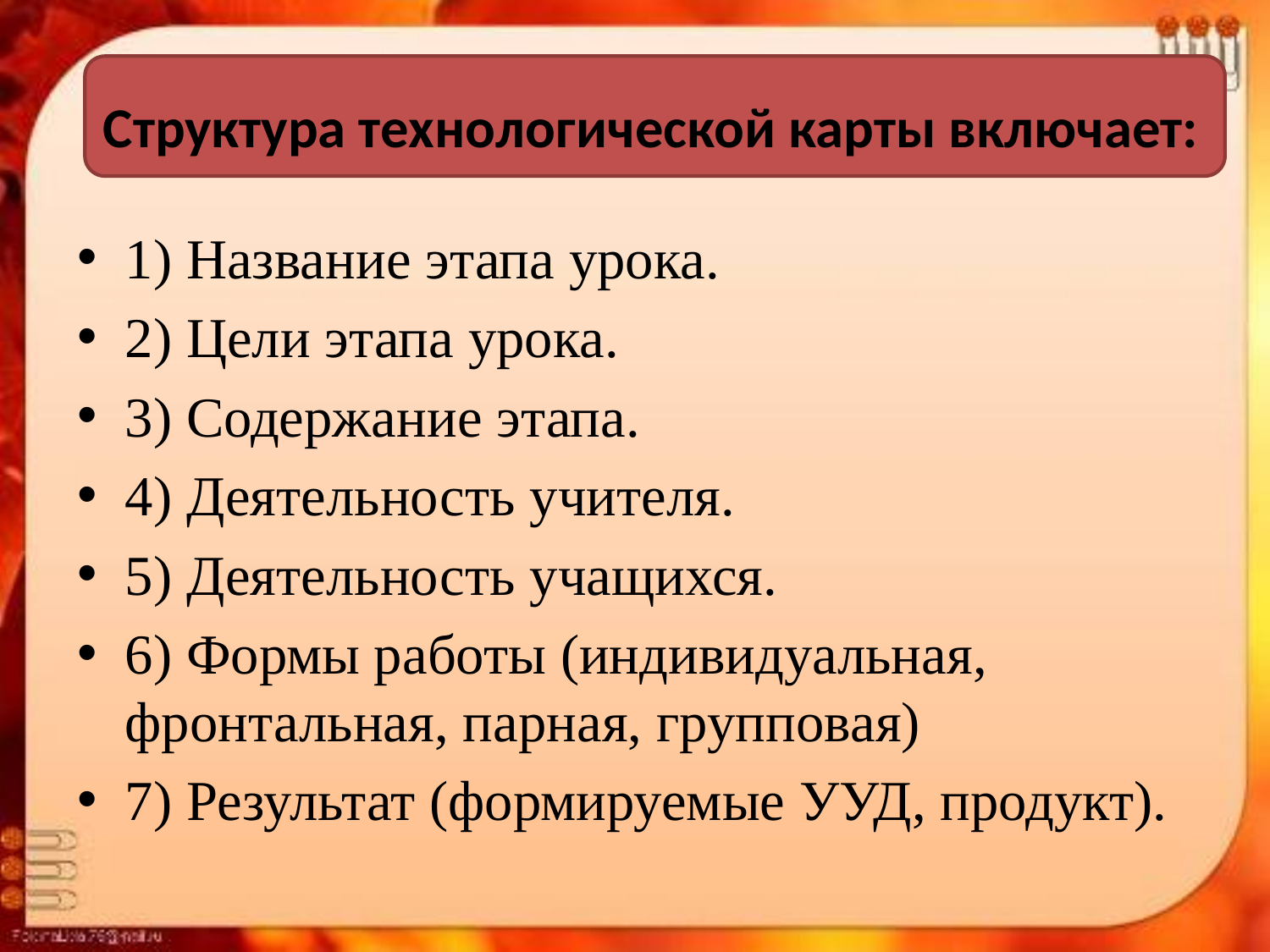

Структура технологической карты включает:

1) Название этапа урока.
2) Цели этапа урока.
3) Содержание этапа.
4) Деятельность учителя.
5) Деятельность учащихся.
6) Формы работы (индивидуальная, фронтальная, парная, групповая)
7) Результат (формируемые УУД, продукт).